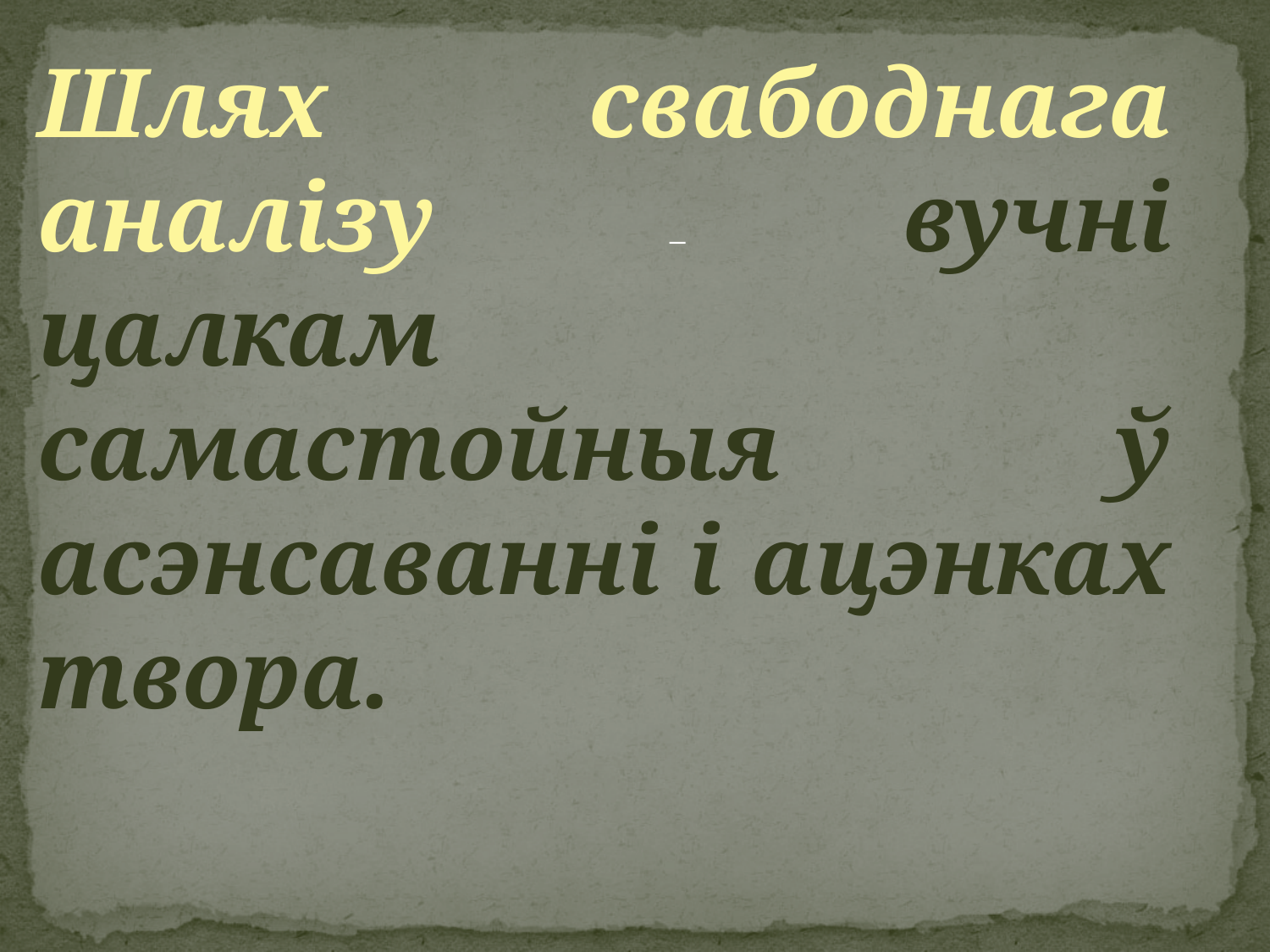

#
Шлях свабоднага аналізу – вучні цалкам самастойныя ў асэнсаванні і ацэнках твора.